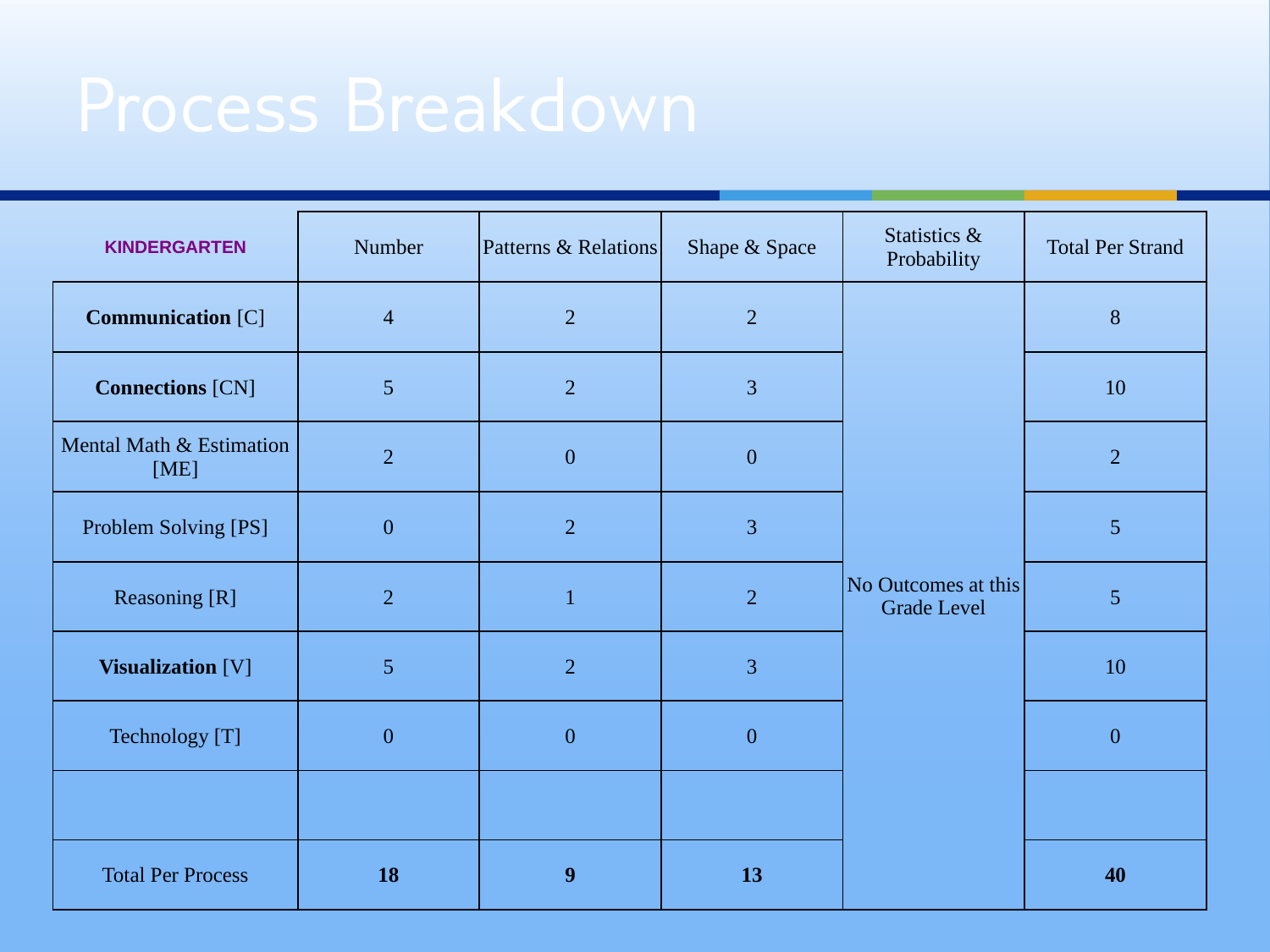

# Process Breakdown
| KINDERGARTEN | Number | Patterns & Relations | Shape & Space | Statistics & Probability | Total Per Strand |
| --- | --- | --- | --- | --- | --- |
| Communication [C] | 4 | 2 | 2 | No Outcomes at this Grade Level | 8 |
| Connections [CN] | 5 | 2 | 3 |  | 10 |
| Mental Math & Estimation [ME] | 2 | 0 | 0 |  | 2 |
| Problem Solving [PS] | 0 | 2 | 3 |  | 5 |
| Reasoning [R] | 2 | 1 | 2 |  | 5 |
| Visualization [V] | 5 | 2 | 3 |  | 10 |
| Technology [T] | 0 | 0 | 0 |  | 0 |
|  |  |  |  |  |  |
| Total Per Process | 18 | 9 | 13 |  | 40 |